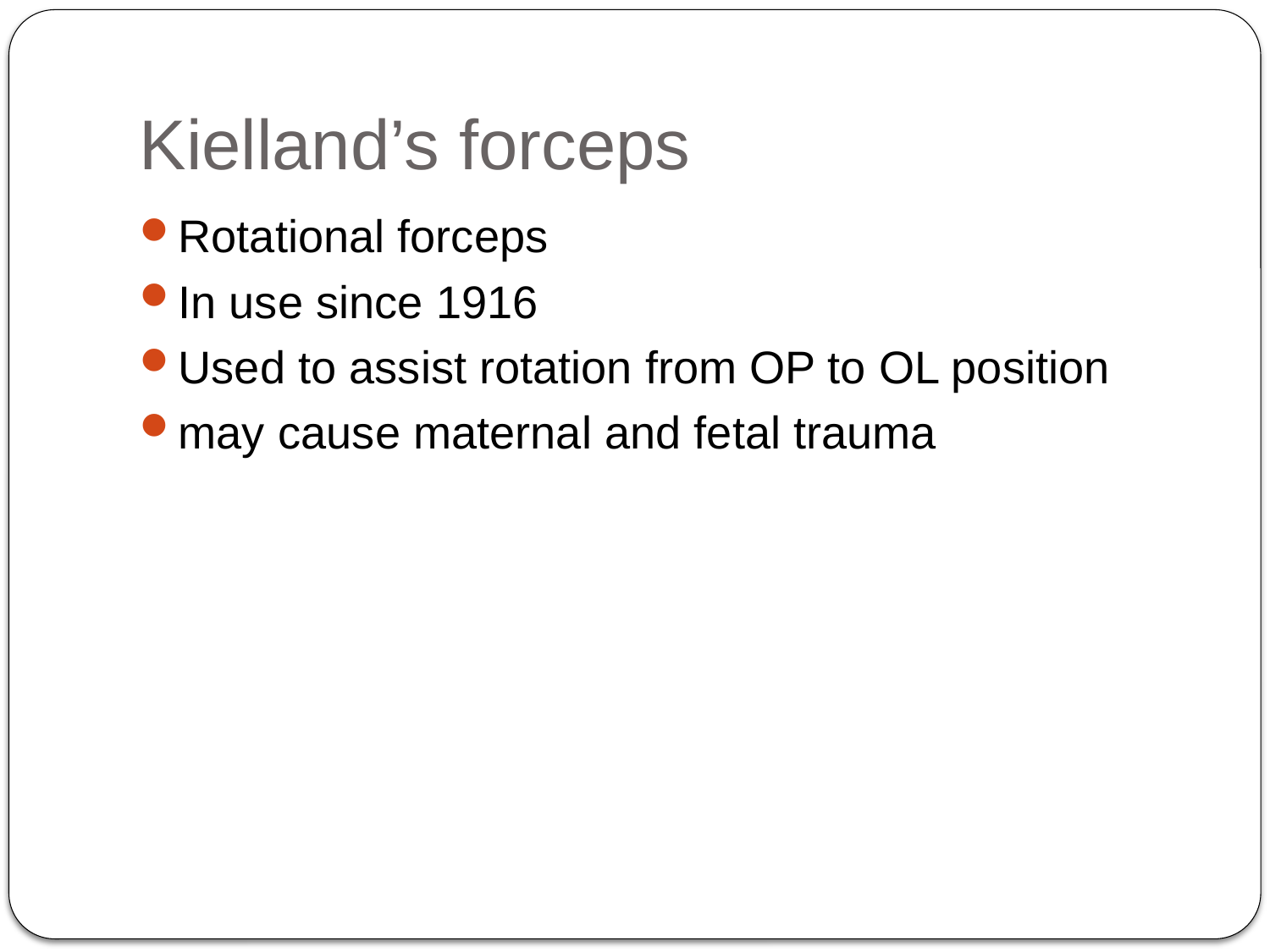

# Kielland’s forceps
Rotational forceps
In use since 1916
Used to assist rotation from OP to OL position
may cause maternal and fetal trauma